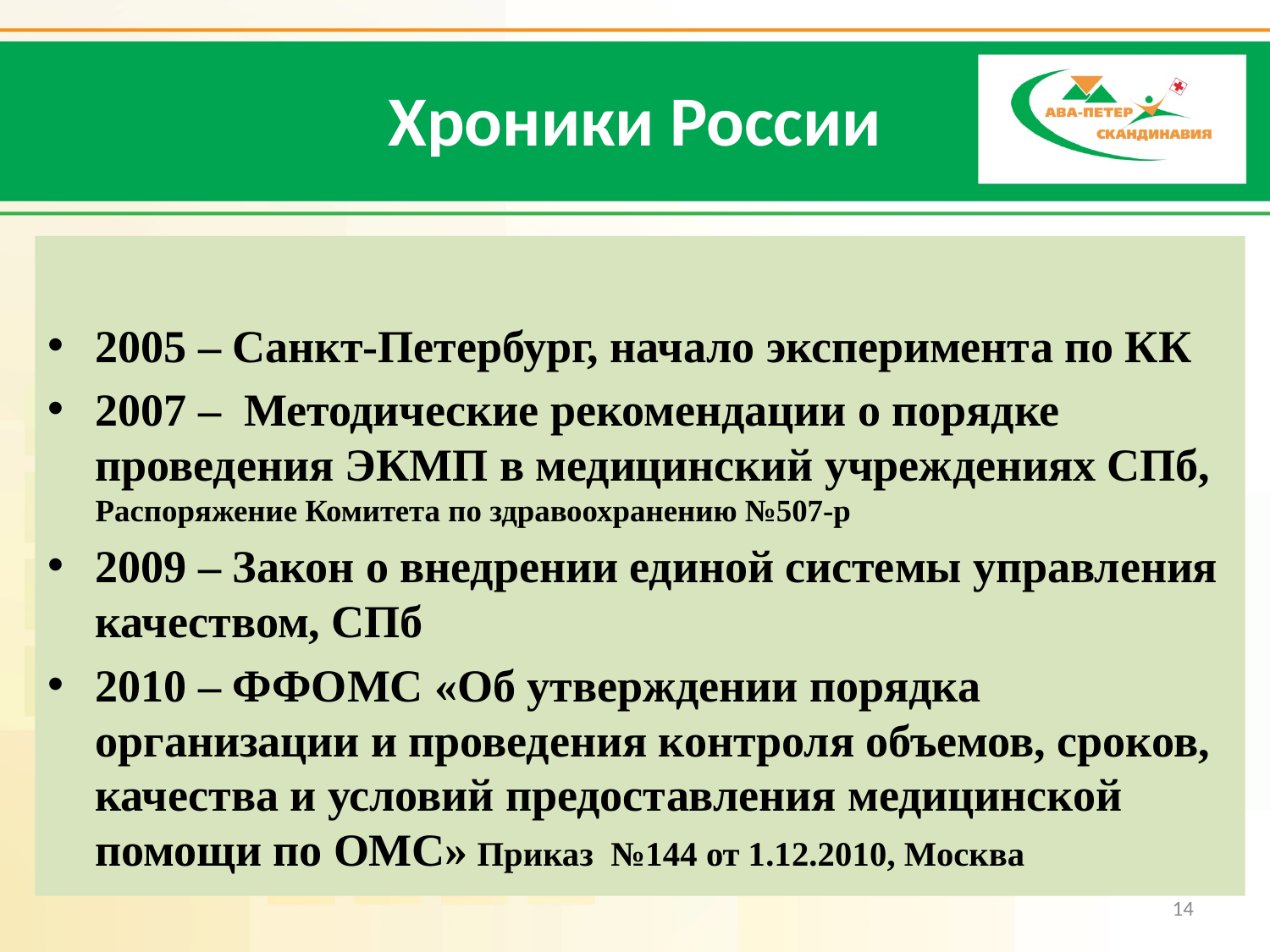

# Хроники России

2005 – Санкт-Петербург, начало эксперимента по КК
2007 –  Методические рекомендации о порядке проведения ЭКМП в медицинский учреждениях СПб,  Распоряжение Комитета по здравоохранению №507-р
2009 – Закон о внедрении единой системы управления качеством, СПб
2010 – ФФОМС «Об утверждении порядка организации и проведения контроля объемов, сроков, качества и условий предоставления медицинской помощи по ОМС» Приказ  №144 от 1.12.2010, Москва

14